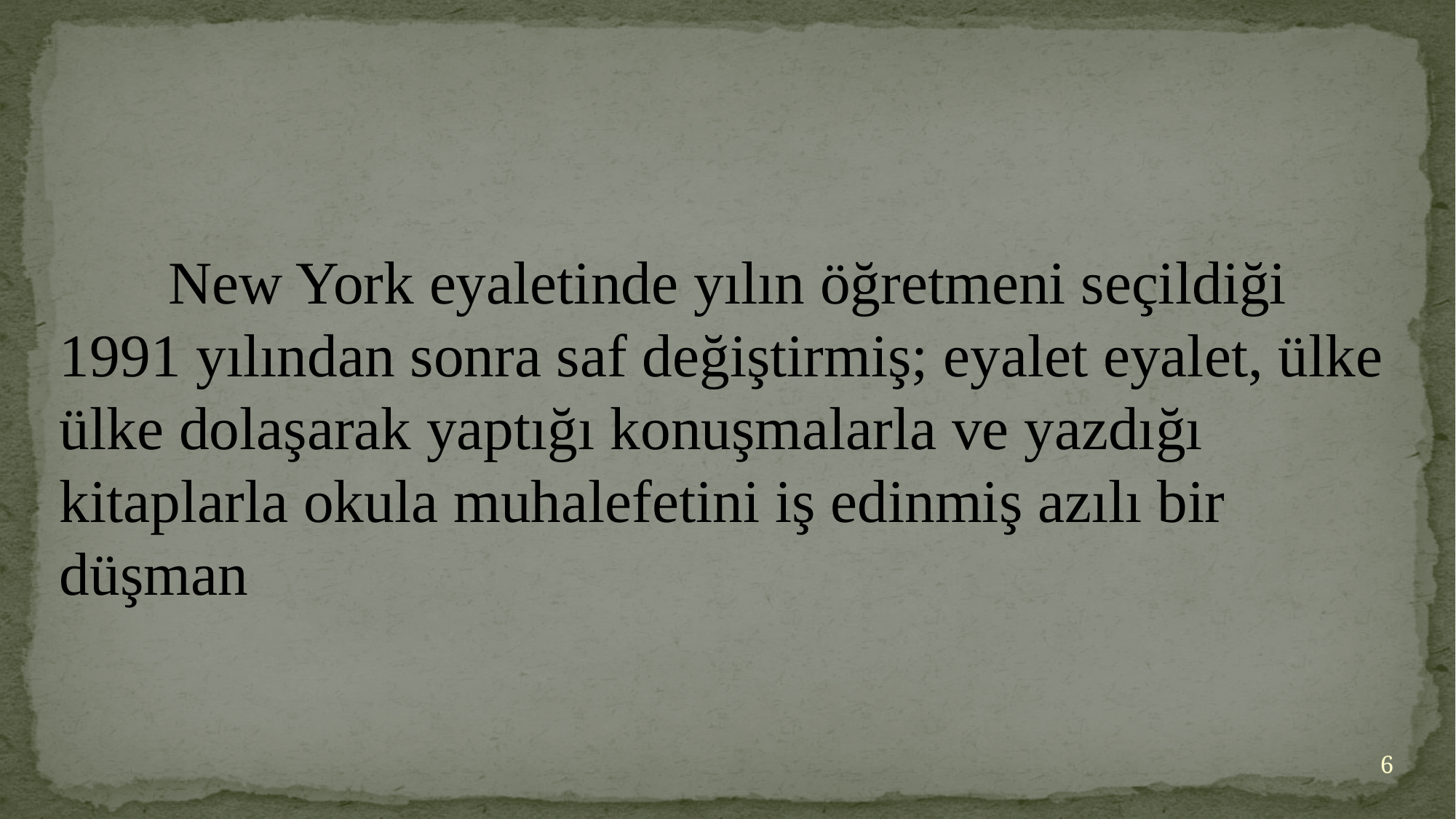

New York eyaletinde yılın öğretmeni seçildiği 1991 yılından sonra saf değiştirmiş; eyalet eyalet, ülke ülke dolaşarak yaptığı konuşmalarla ve yazdığı kitaplarla okula muhalefetini iş edinmiş azılı bir düşman
6